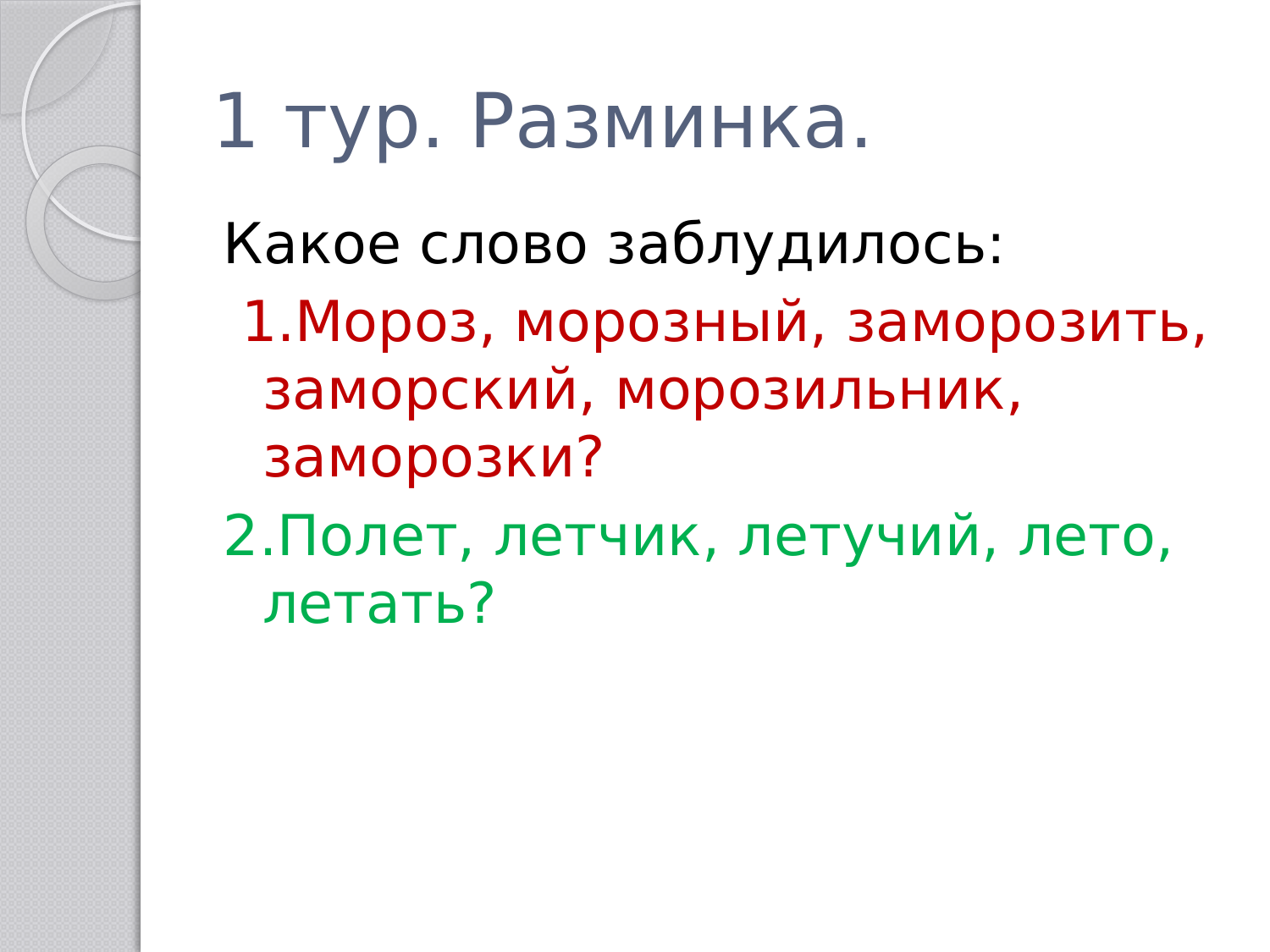

# 1 тур. Разминка.
Какое слово заблудилось:
 1.Мороз, морозный, заморозить, заморский, морозильник, заморозки?
2.Полет, летчик, летучий, лето, летать?